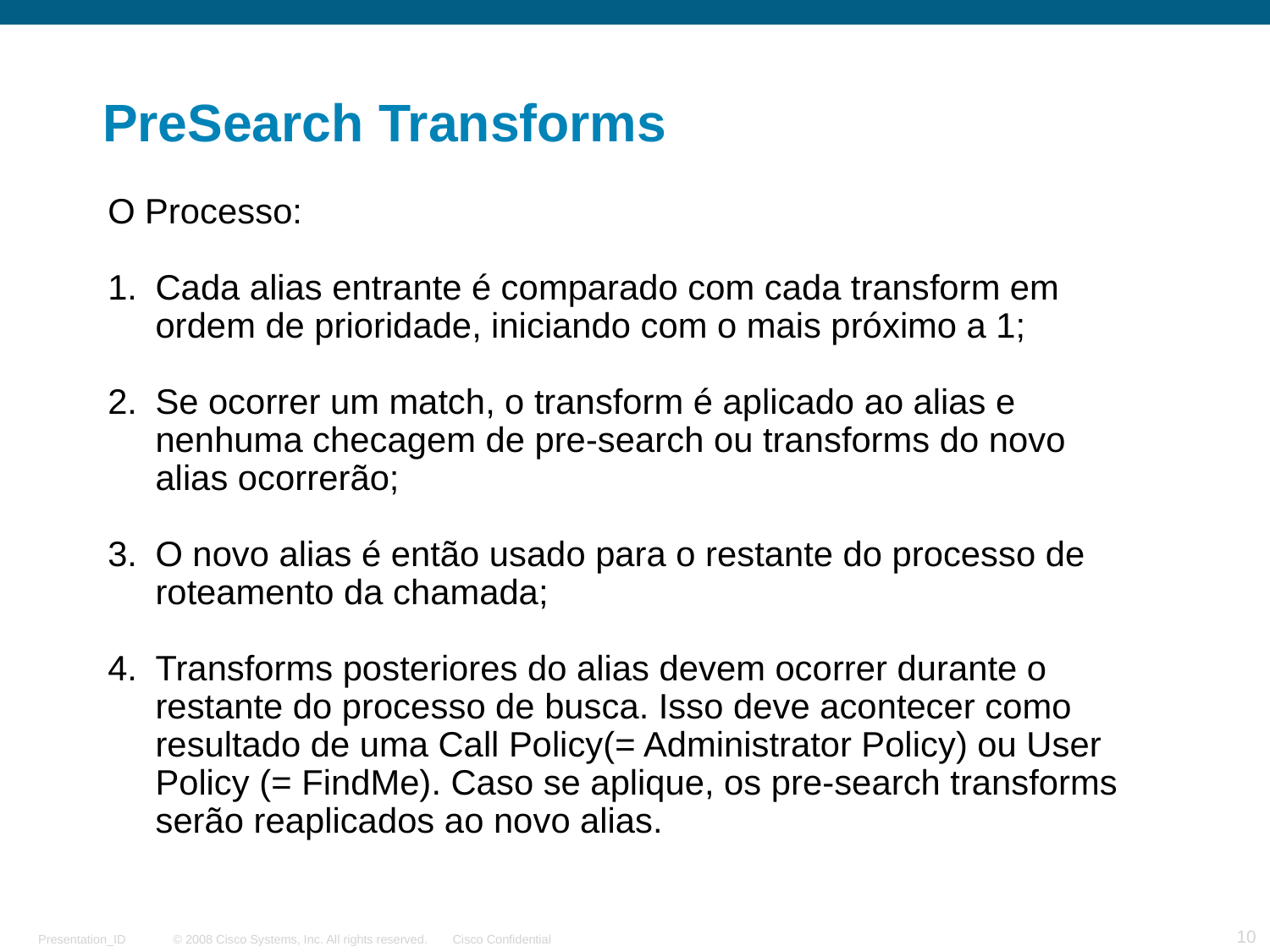

PreSearch Transforms
O Processo:

Cada alias entrante é comparado com cada transform em ordem de prioridade, iniciando com o mais próximo a 1;

Se ocorrer um match, o transform é aplicado ao alias e nenhuma checagem de pre-search ou transforms do novo alias ocorrerão;

O novo alias é então usado para o restante do processo de roteamento da chamada;

Transforms posteriores do alias devem ocorrer durante o restante do processo de busca. Isso deve acontecer como resultado de uma Call Policy(= Administrator Policy) ou User Policy (= FindMe). Caso se aplique, os pre-search transforms serão reaplicados ao novo alias.